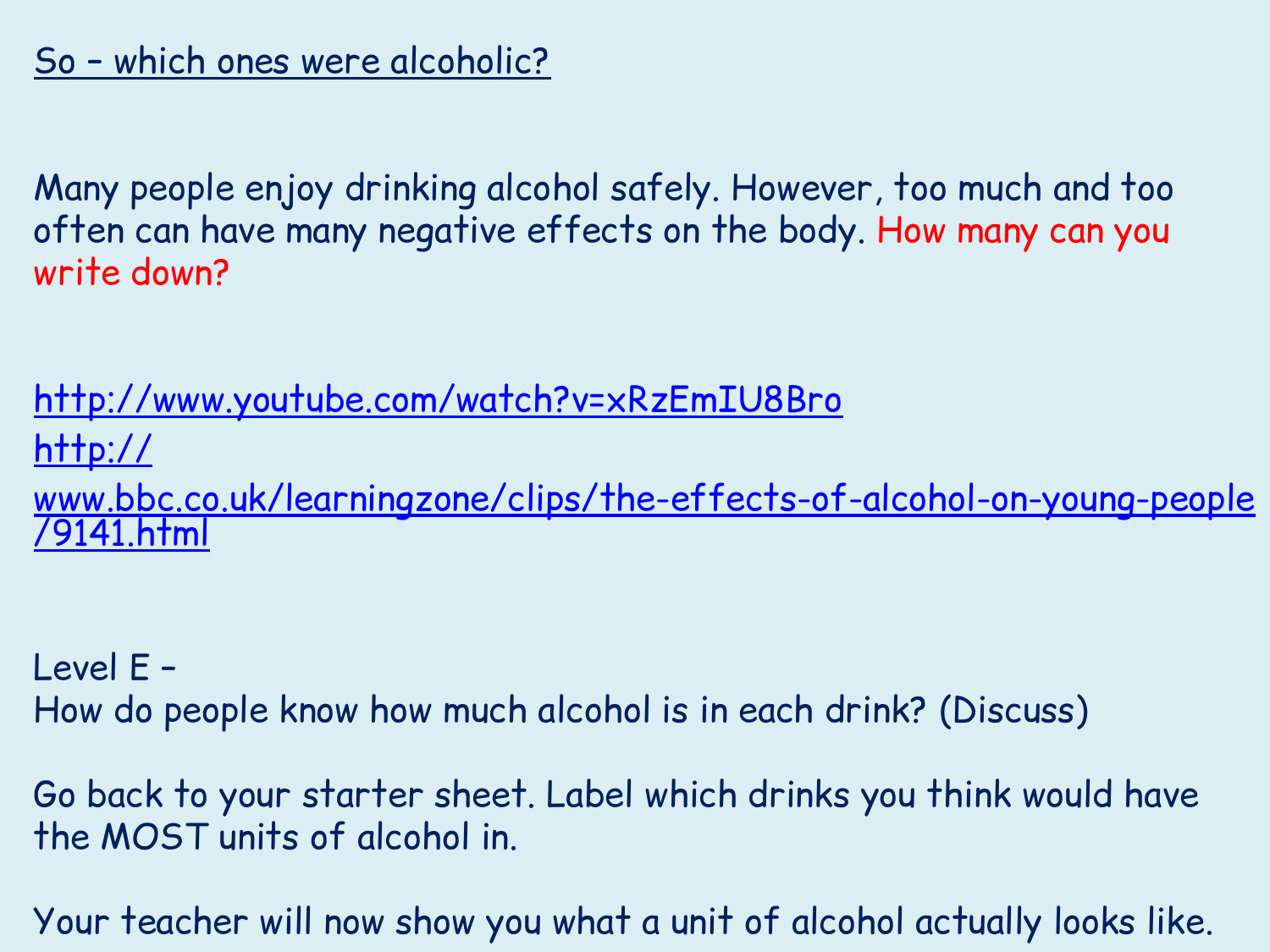

So – which ones were alcoholic?

Many people enjoy drinking alcohol safely. However, too much and too often can have many negative effects on the body. How many can you write down?

http://www.youtube.com/watch?v=xRzEmIU8Bro
http://www.bbc.co.uk/learningzone/clips/the-effects-of-alcohol-on-young-people/9141.html

Level E –
How do people know how much alcohol is in each drink? (Discuss)

Go back to your starter sheet. Label which drinks you think would have the MOST units of alcohol in.

Your teacher will now show you what a unit of alcohol actually looks like.